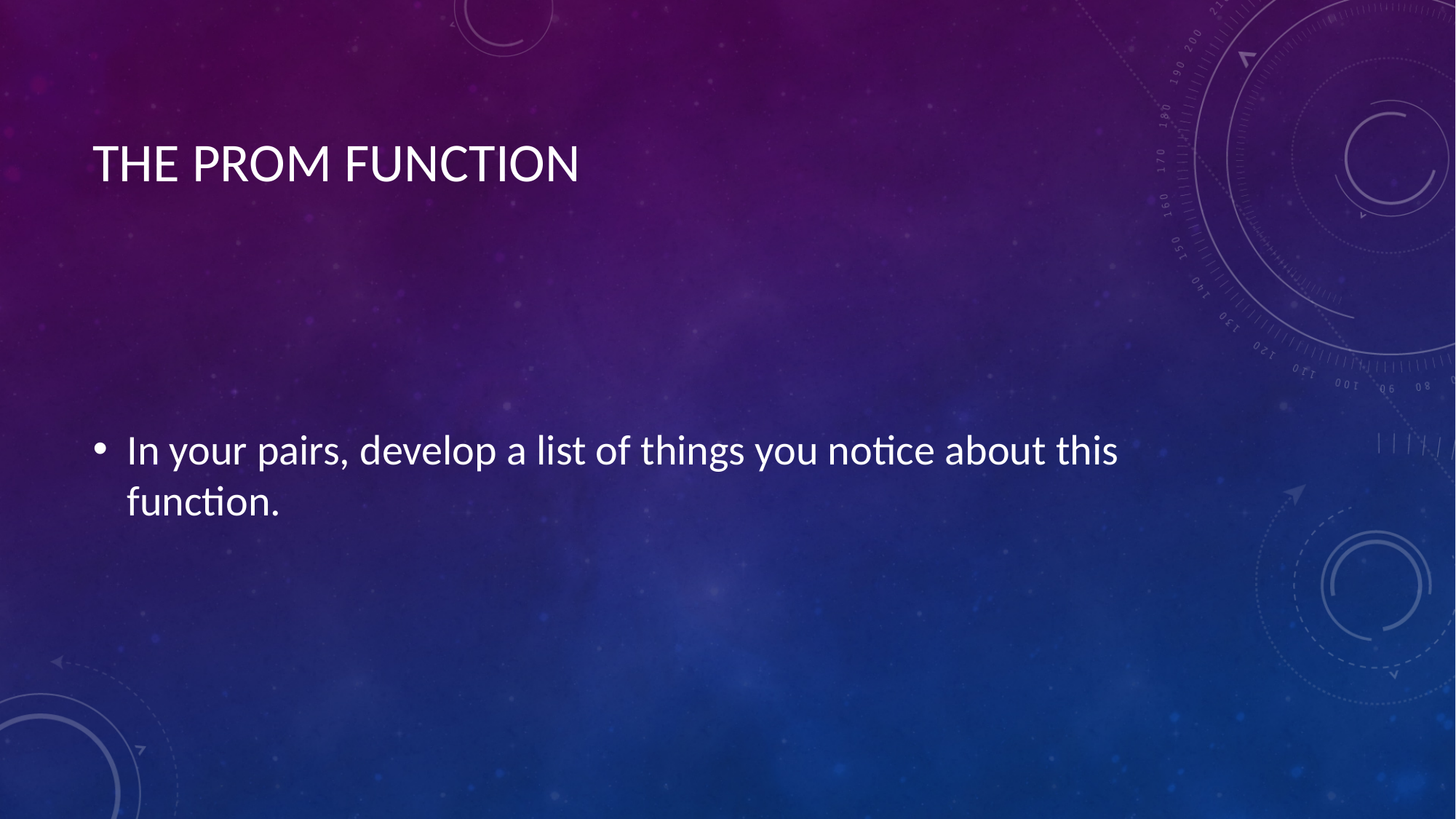

# The Prom Function
In your pairs, develop a list of things you notice about this function.